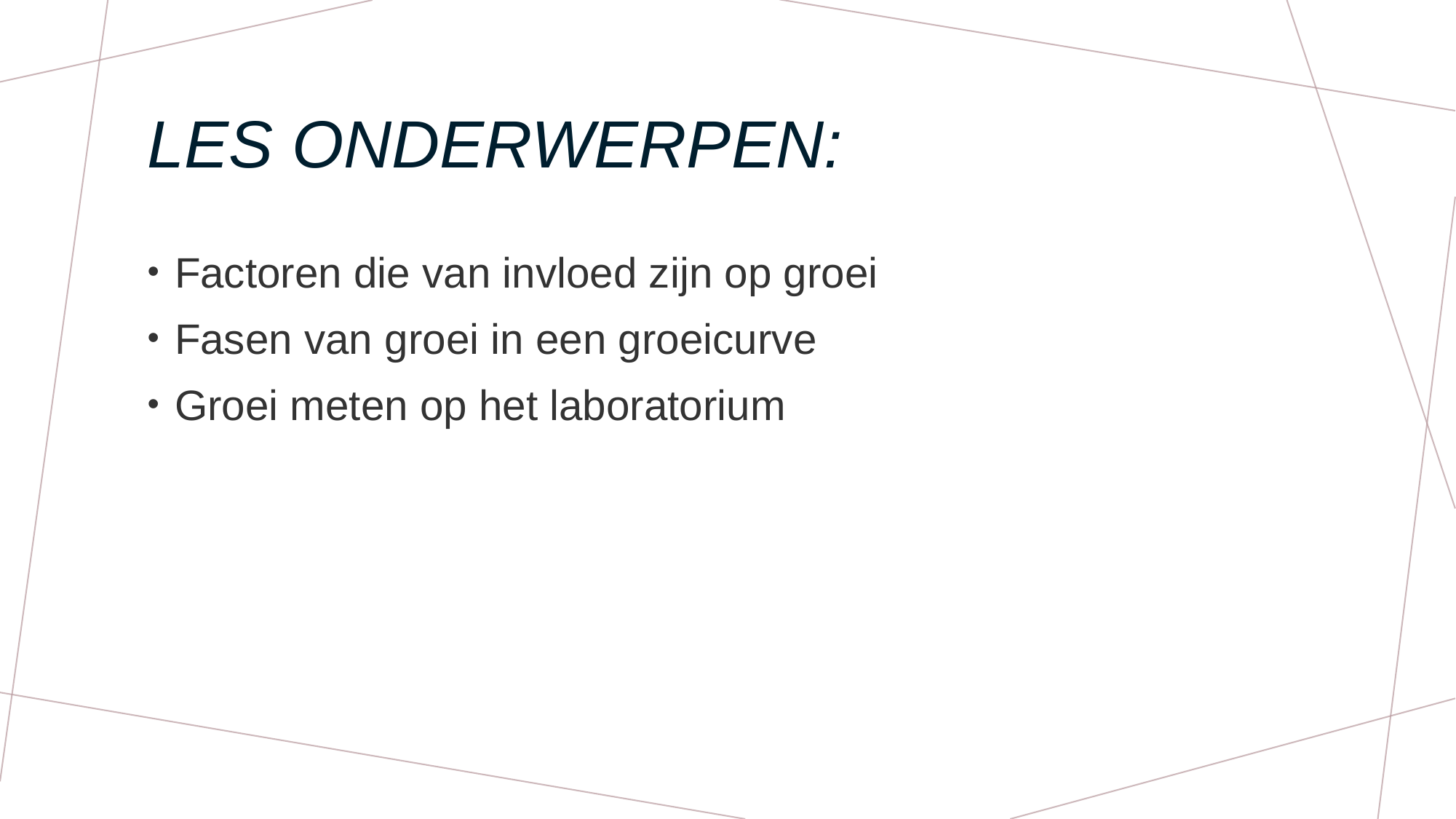

# Les onderwerpen:
Factoren die van invloed zijn op groei
Fasen van groei in een groeicurve
Groei meten op het laboratorium